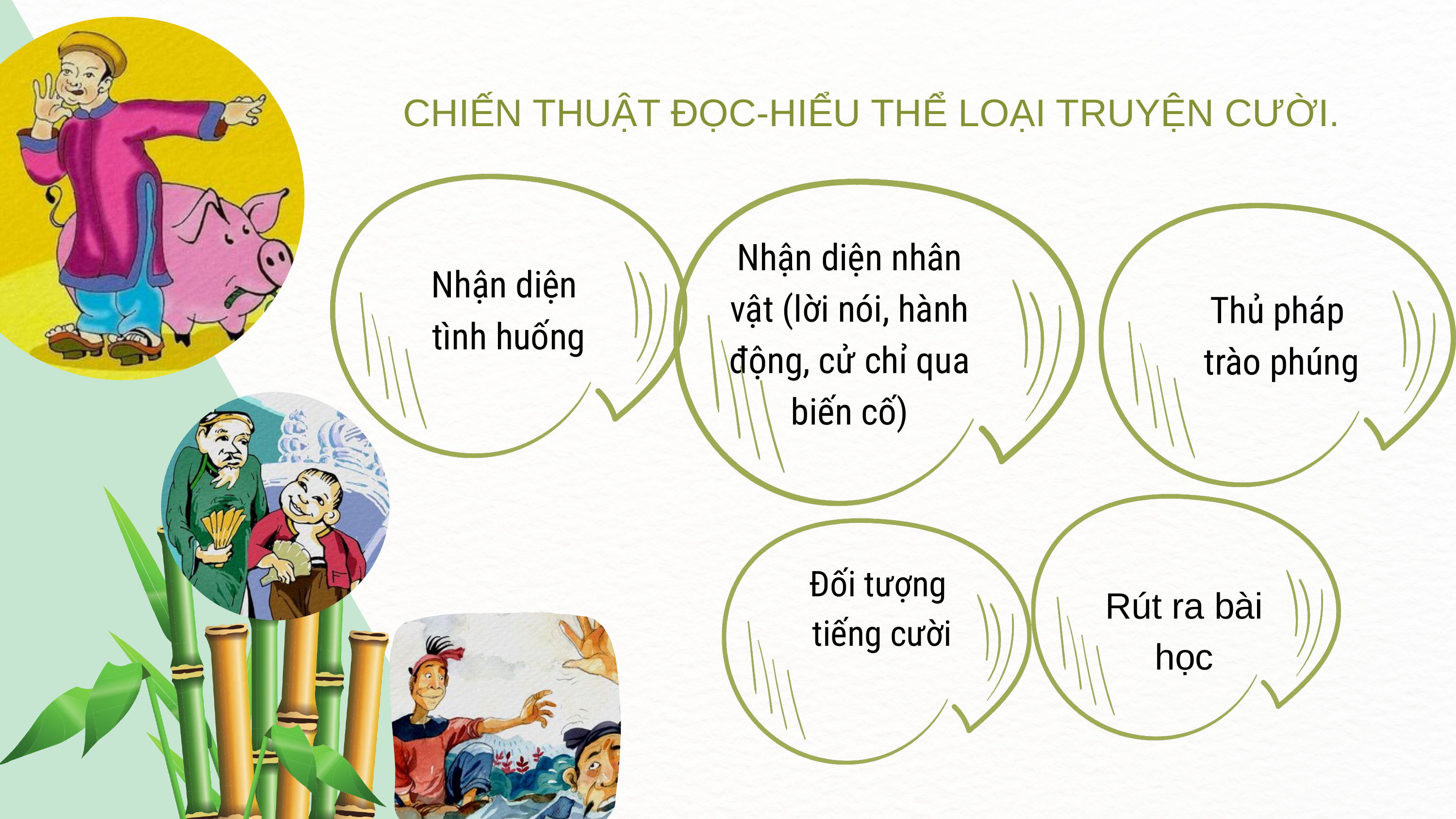

CHIẾN THUẬT ĐỌC-HIỂU THỂ LOẠI TRUYỆN CƯỜI.

Nhận diện nhân vật (lời nói, hành động, cử chỉ qua biến cố)
Nhận diện
tình huống
Thủ pháp
 trào phúng

Đối tượng
tiếng cười
Rút ra bài học